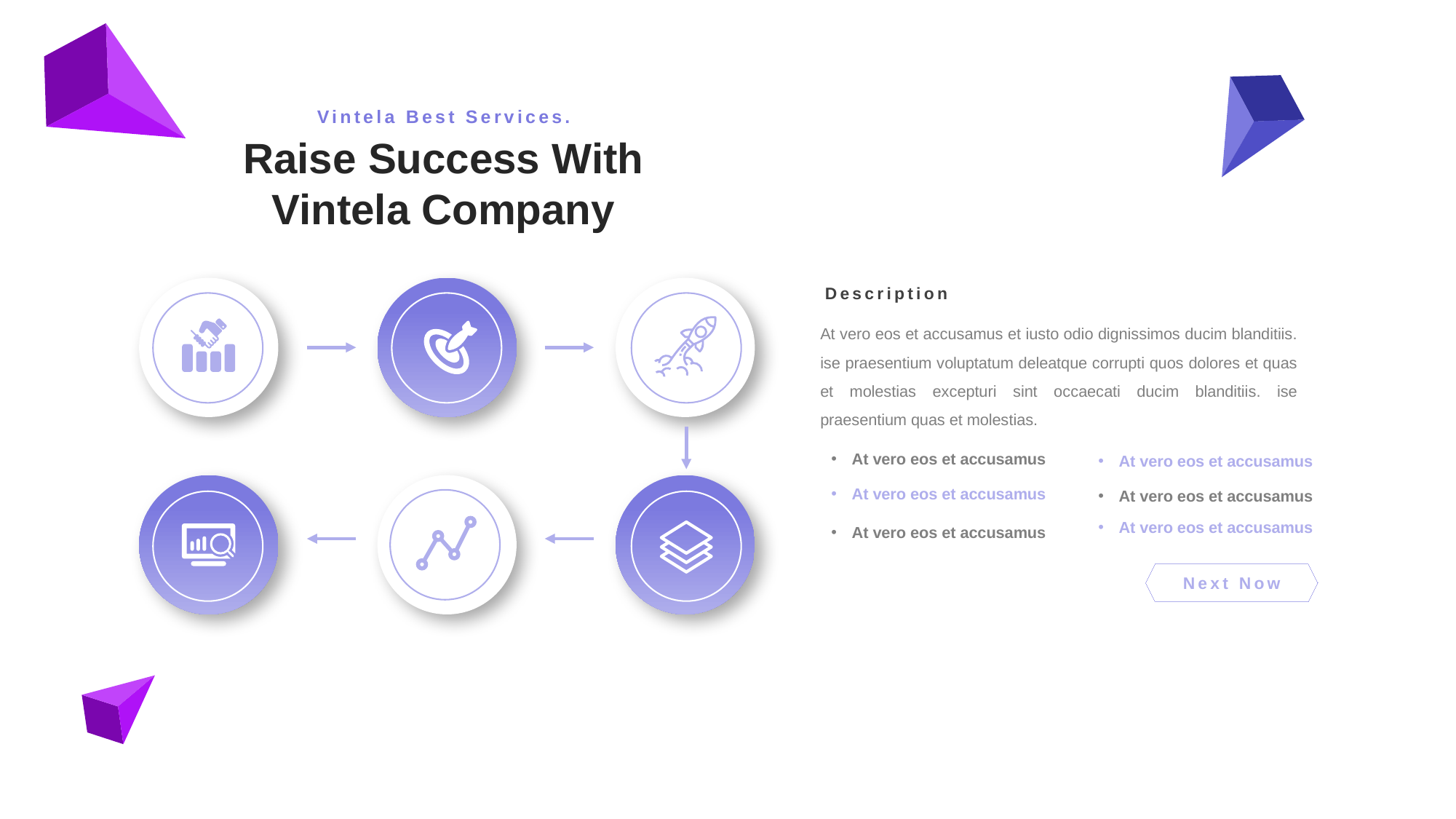

Vintela Best Services.
Raise Success With Vintela Company

Description

At vero eos et accusamus et iusto odio dignissimos ducim blanditiis. ise praesentium voluptatum deleatque corrupti quos dolores et quas et molestias excepturi sint occaecati ducim blanditiis. ise praesentium quas et molestias.

At vero eos et accusamus
At vero eos et accusamus
At vero eos et accusamus
At vero eos et accusamus

At vero eos et accusamus
At vero eos et accusamus

Next Now